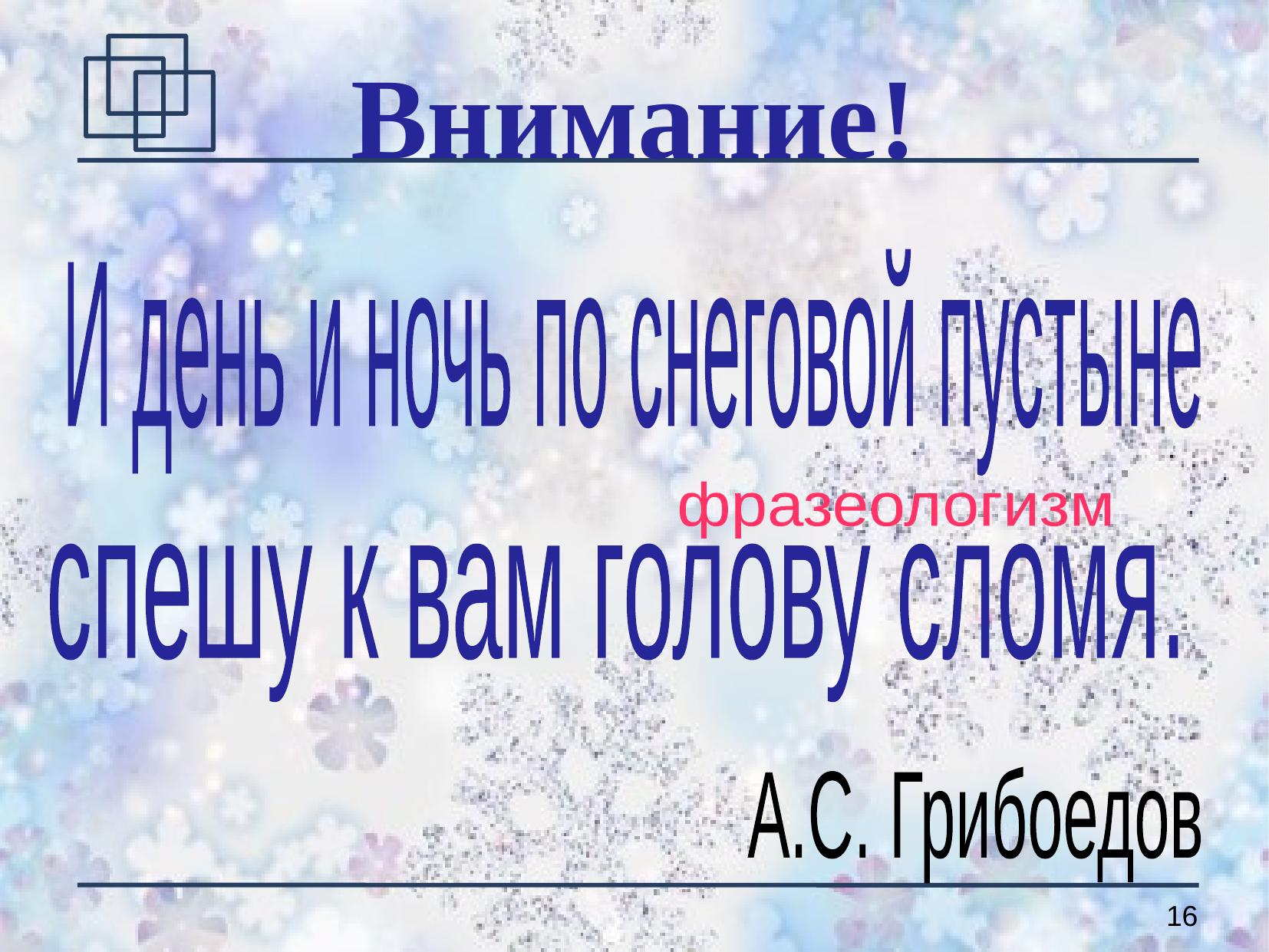

# Внимание!
И день и ночь по снеговой пустыне
фразеологизм
спешу к вам голову сломя.
А.С. Грибоедов